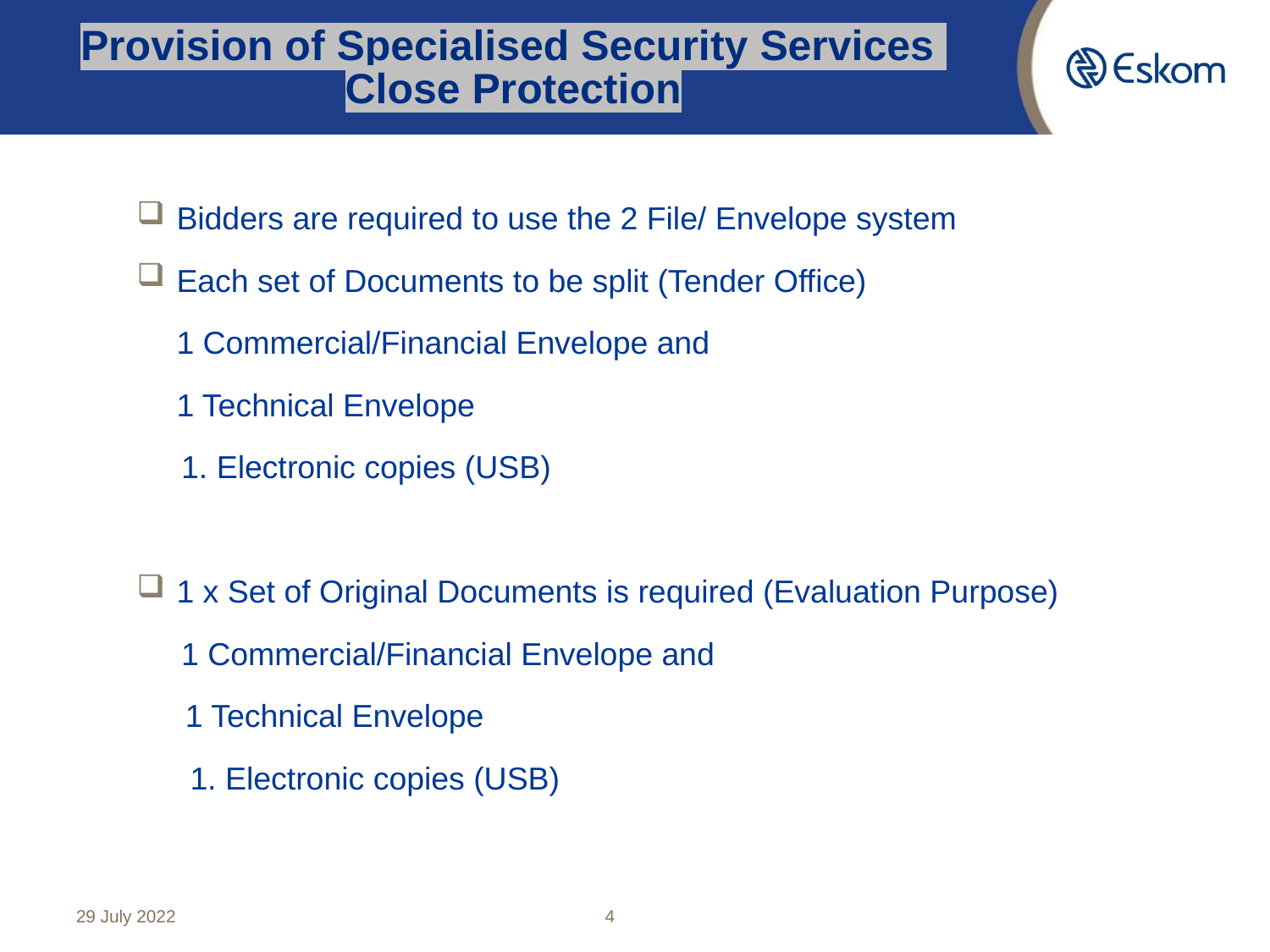

# Provision of Specialised Security Services  Close Protection
Bidders are required to use the 2 File/ Envelope system
Each set of Documents to be split (Tender Office)
	1 Commercial/Financial Envelope and
	1 Technical Envelope
     1. Electronic copies (USB)

1 x Set of Original Documents is required (Evaluation Purpose)
     1 Commercial/Financial Envelope and
	 1 Technical Envelope
      1. Electronic copies (USB)

29 July 2022
4